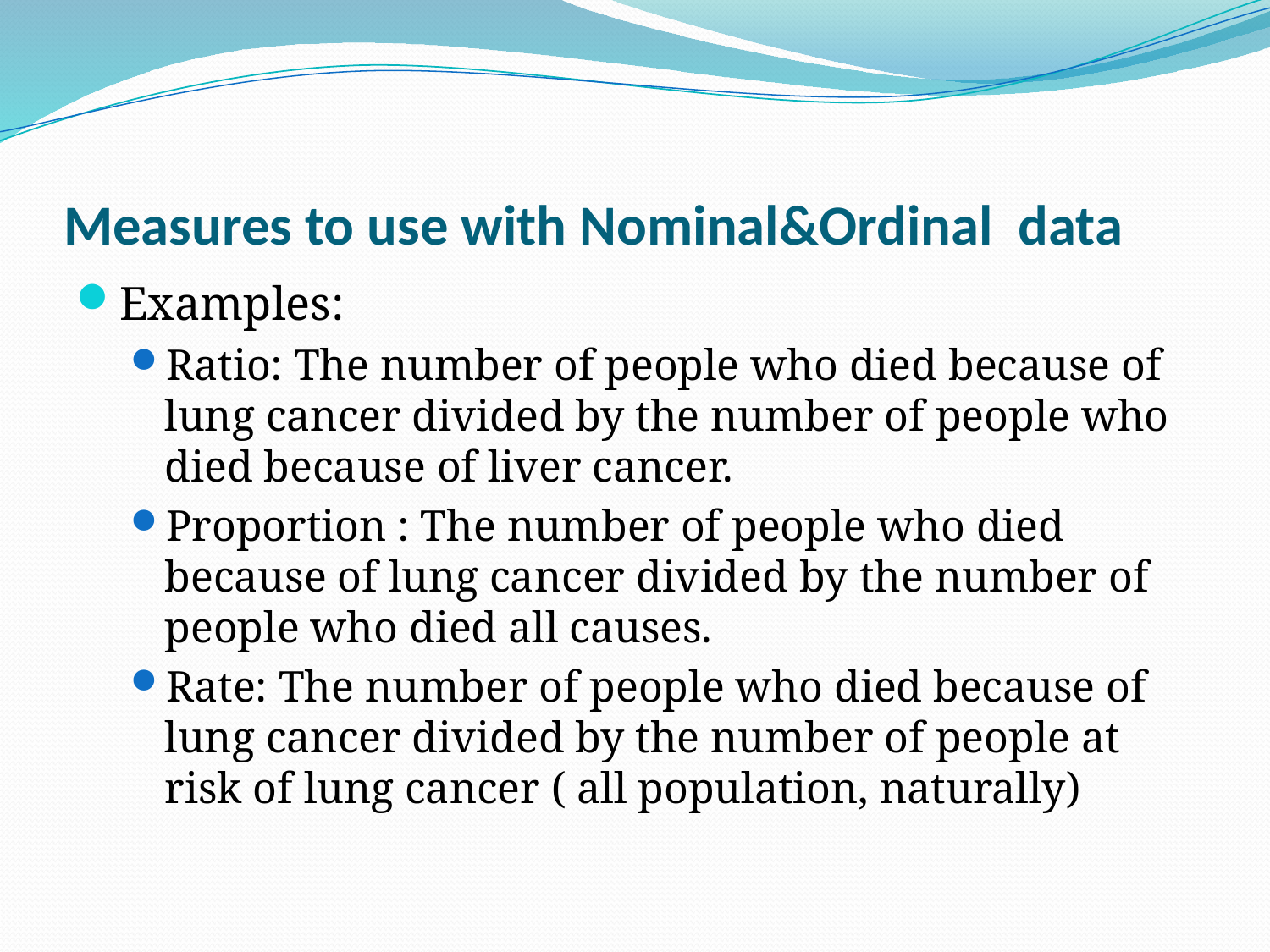

# Measures to use with Nominal&Ordinal  data
Examples:
Ratio: The number of people who died because of lung cancer divided by the number of people who died because of liver cancer.
Proportion : The number of people who died because of lung cancer divided by the number of people who died all causes.
Rate: The number of people who died because of lung cancer divided by the number of people at risk of lung cancer ( all population, naturally)